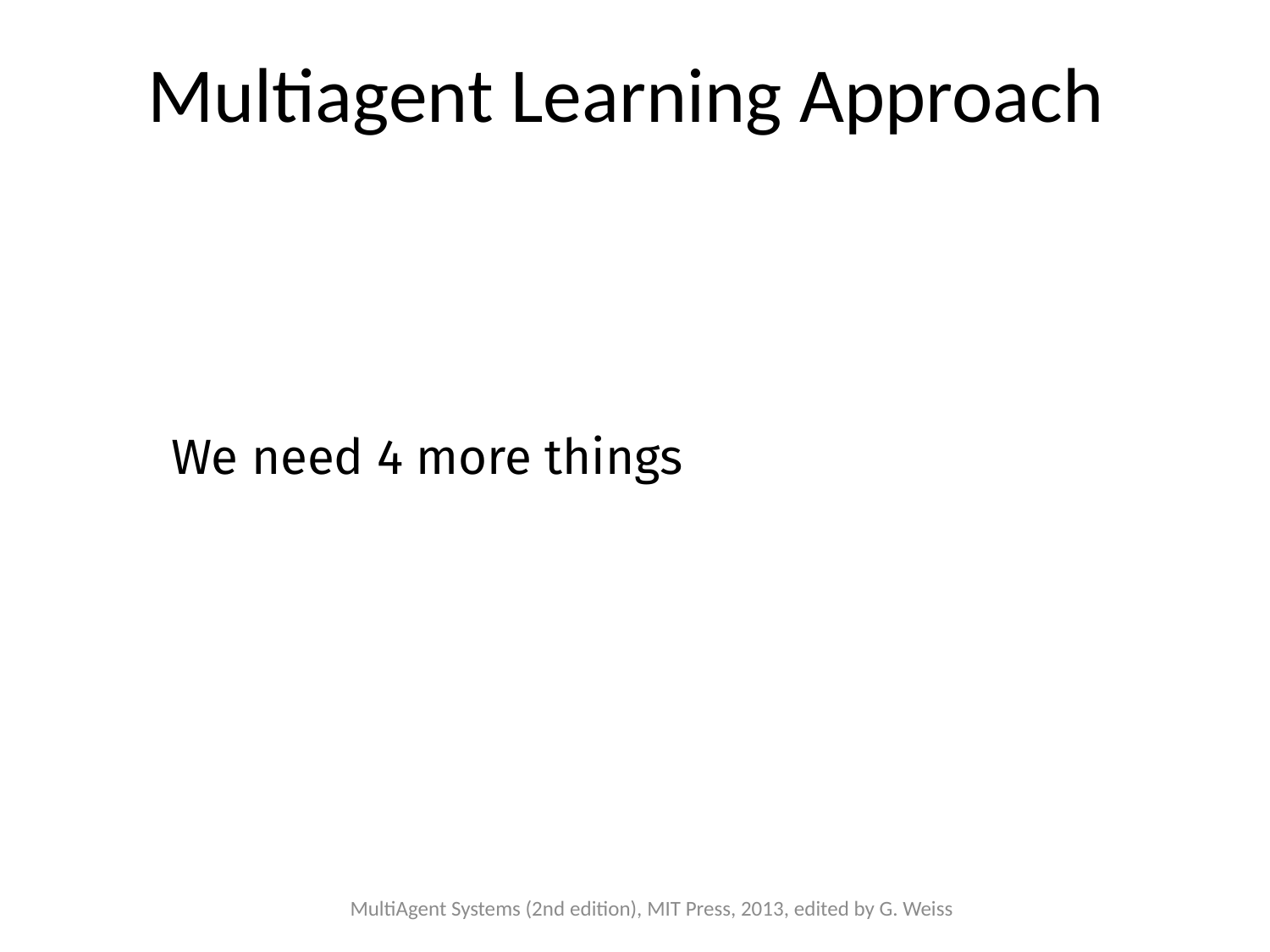

# Multiagent Learning Approach

We need 4 more things
MultiAgent Systems (2nd edition), MIT Press, 2013, edited by G. Weiss